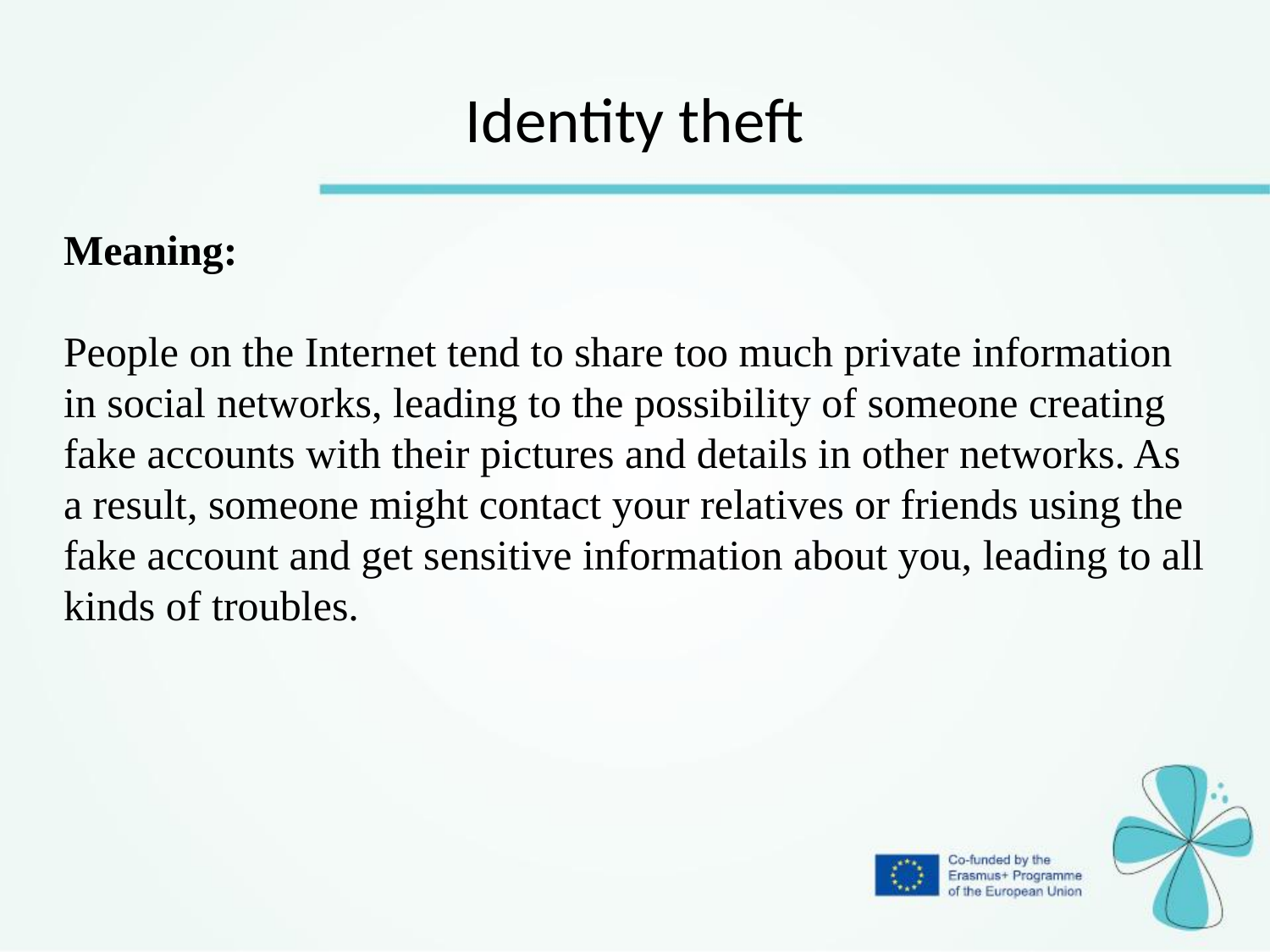

Identity theft

Meaning:

People on the Internet tend to share too much private information in social networks, leading to the possibility of someone creating fake accounts with their pictures and details in other networks. As a result, someone might contact your relatives or friends using the fake account and get sensitive information about you, leading to all kinds of troubles.